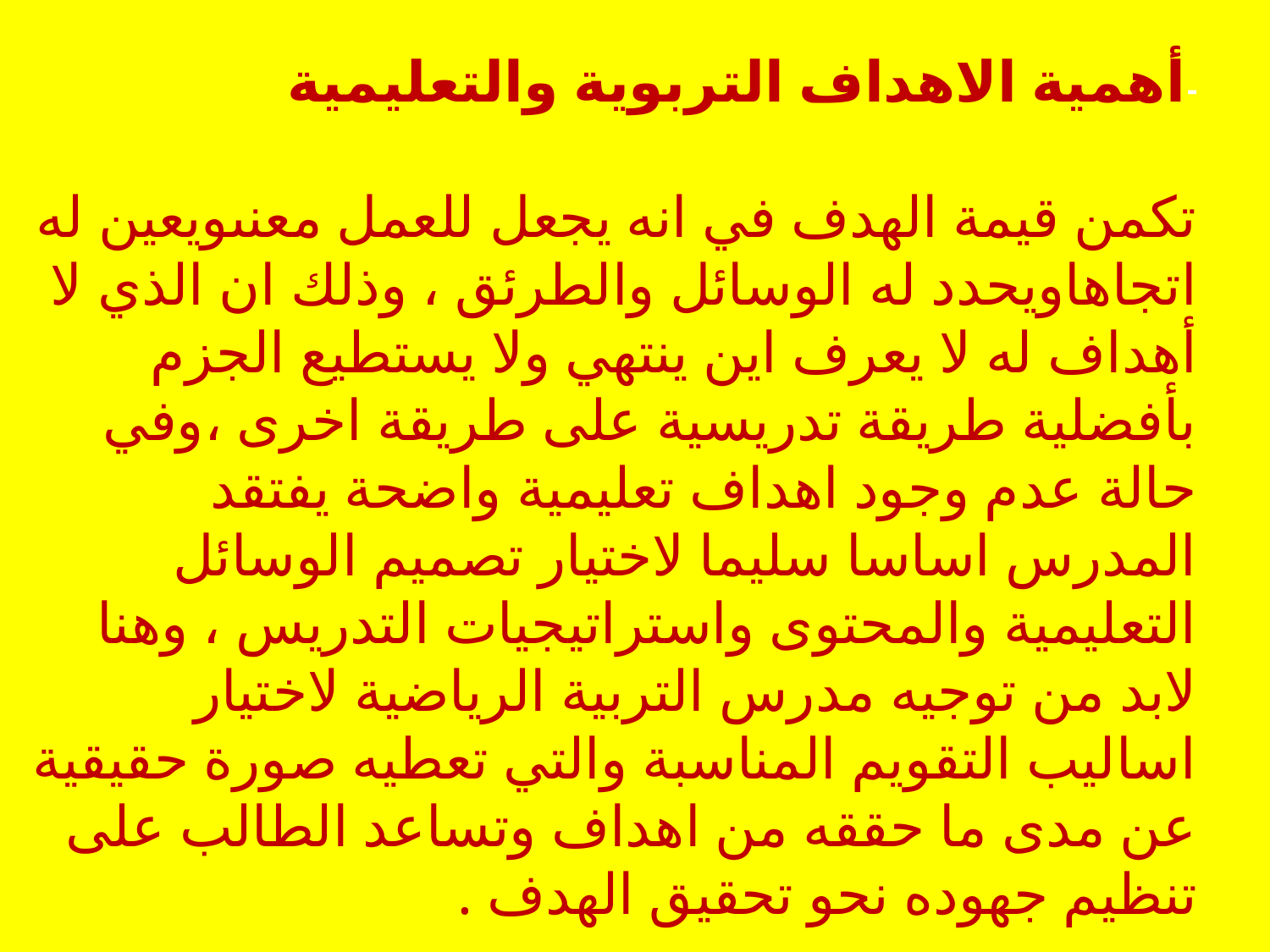

-أهمية الاهداف التربوية والتعليمية

تكمن قيمة الهدف في انه يجعل للعمل معنىويعين له اتجاهاويحدد له الوسائل والطرئق ، وذلك ان الذي لا أهداف له لا يعرف اين ينتهي ولا يستطيع الجزم بأفضلية طريقة تدريسية على طريقة اخرى ،وفي حالة عدم وجود اهداف تعليمية واضحة يفتقد المدرس اساسا سليما لاختيار تصميم الوسائل التعليمية والمحتوى واستراتيجيات التدريس ، وهنا لابد من توجيه مدرس التربية الرياضية لاختيار اساليب التقويم المناسبة والتي تعطيه صورة حقيقية عن مدى ما حققه من اهداف وتساعد الطالب على تنظيم جهوده نحو تحقيق الهدف .